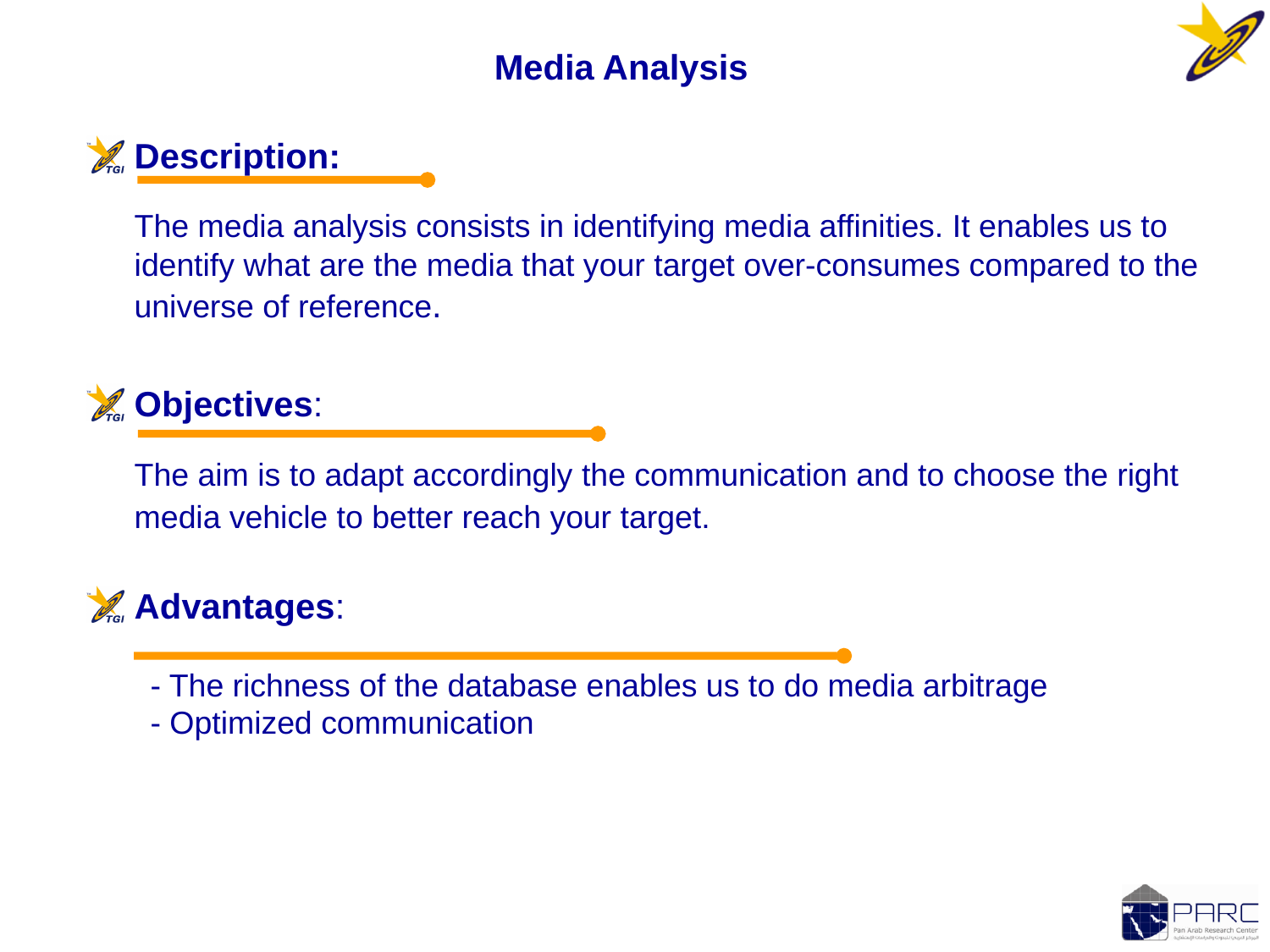

# Media Analysis
Description:

	The media analysis consists in identifying media affinities. It enables us to identify what are the media that your target over-consumes compared to the universe of reference.

Objectives:

	The aim is to adapt accordingly the communication and to choose the right media vehicle to better reach your target.

Advantages:

- The richness of the database enables us to do media arbitrage
- Optimized communication